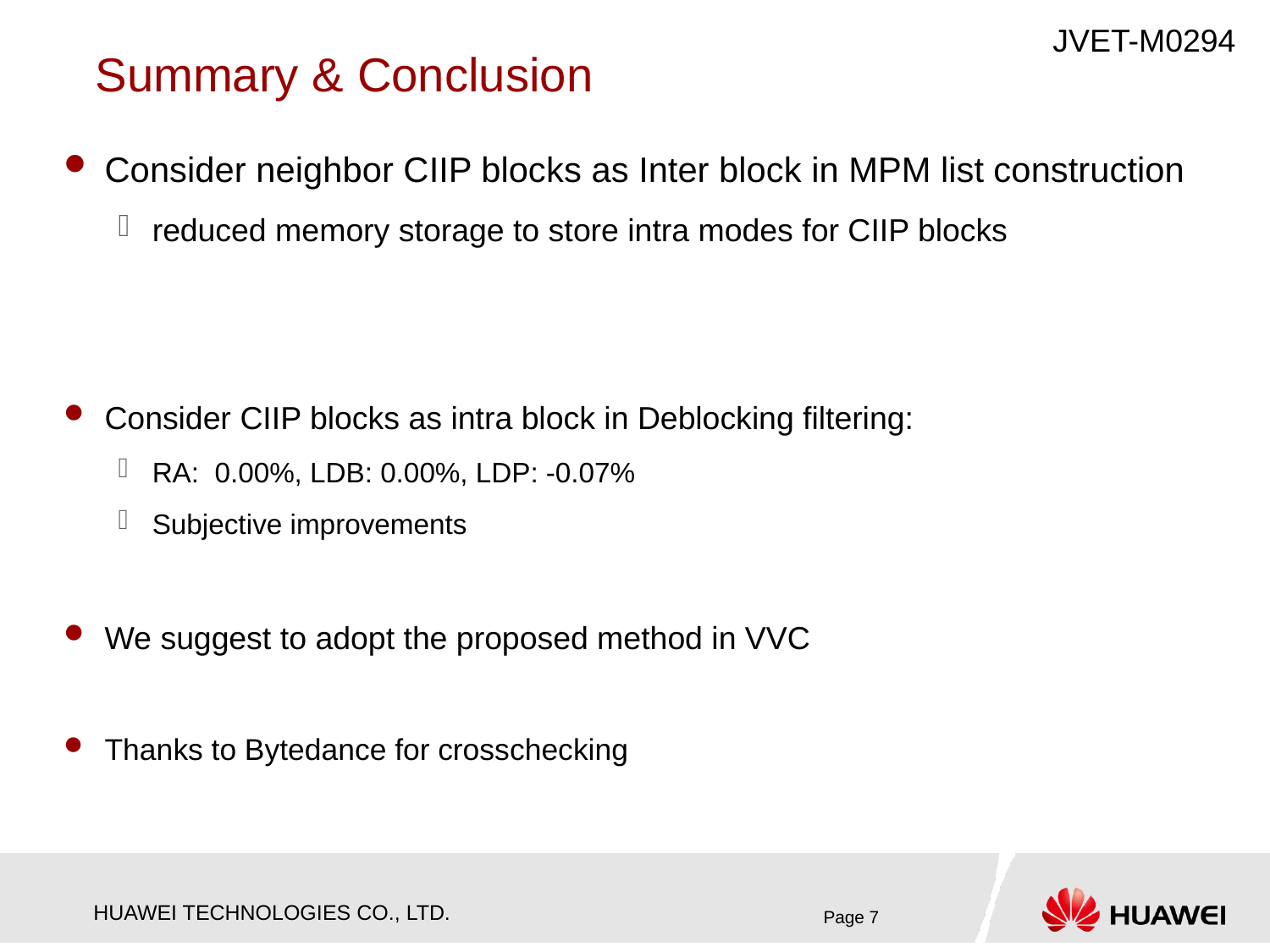

# Summary & Conclusion
Consider neighbor CIIP blocks as Inter block in MPM list construction
reduced memory storage to store intra modes for CIIP blocks

Consider CIIP blocks as intra block in Deblocking filtering:
RA:  0.00%, LDB: 0.00%, LDP: -0.07%
Subjective improvements

We suggest to adopt the proposed method in VVC

Thanks to Bytedance for crosschecking

Page 7